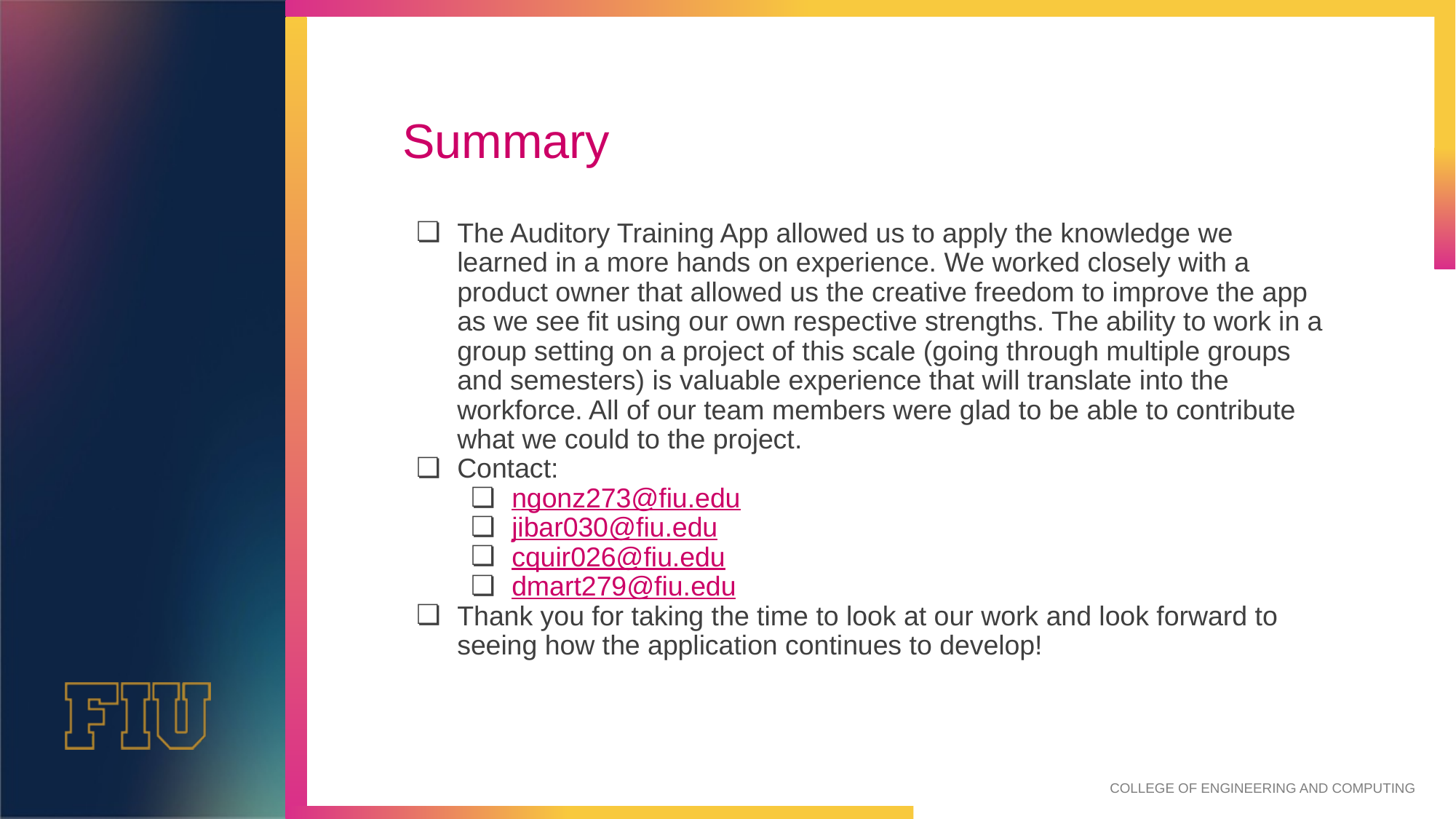

# Summary
The Auditory Training App allowed us to apply the knowledge we learned in a more hands on experience. We worked closely with a product owner that allowed us the creative freedom to improve the app as we see fit using our own respective strengths. The ability to work in a group setting on a project of this scale (going through multiple groups and semesters) is valuable experience that will translate into the workforce. All of our team members were glad to be able to contribute what we could to the project.
Contact:
ngonz273@fiu.edu
jibar030@fiu.edu
cquir026@fiu.edu
dmart279@fiu.edu
Thank you for taking the time to look at our work and look forward to seeing how the application continues to develop!